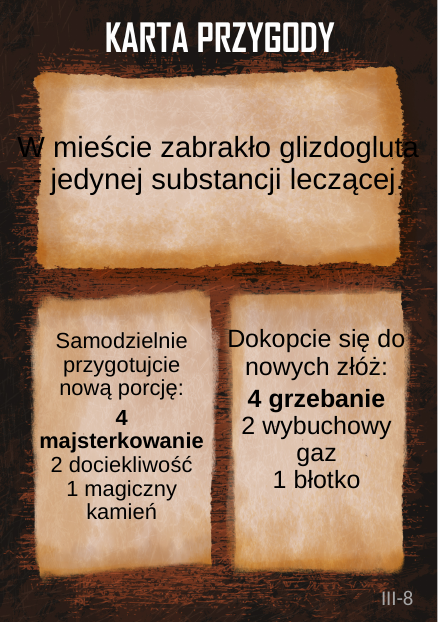

# W mieście zabrakło glizdogluta - jedynej substancji leczącej.
Dokopcie się do nowych złóż:
4 grzebanie
2 wybuchowy gaz
1 błotko
Samodzielnie przygotujcie nową porcję:
4 majsterkowanie
2 dociekliwość
1 magiczny kamień
III-8